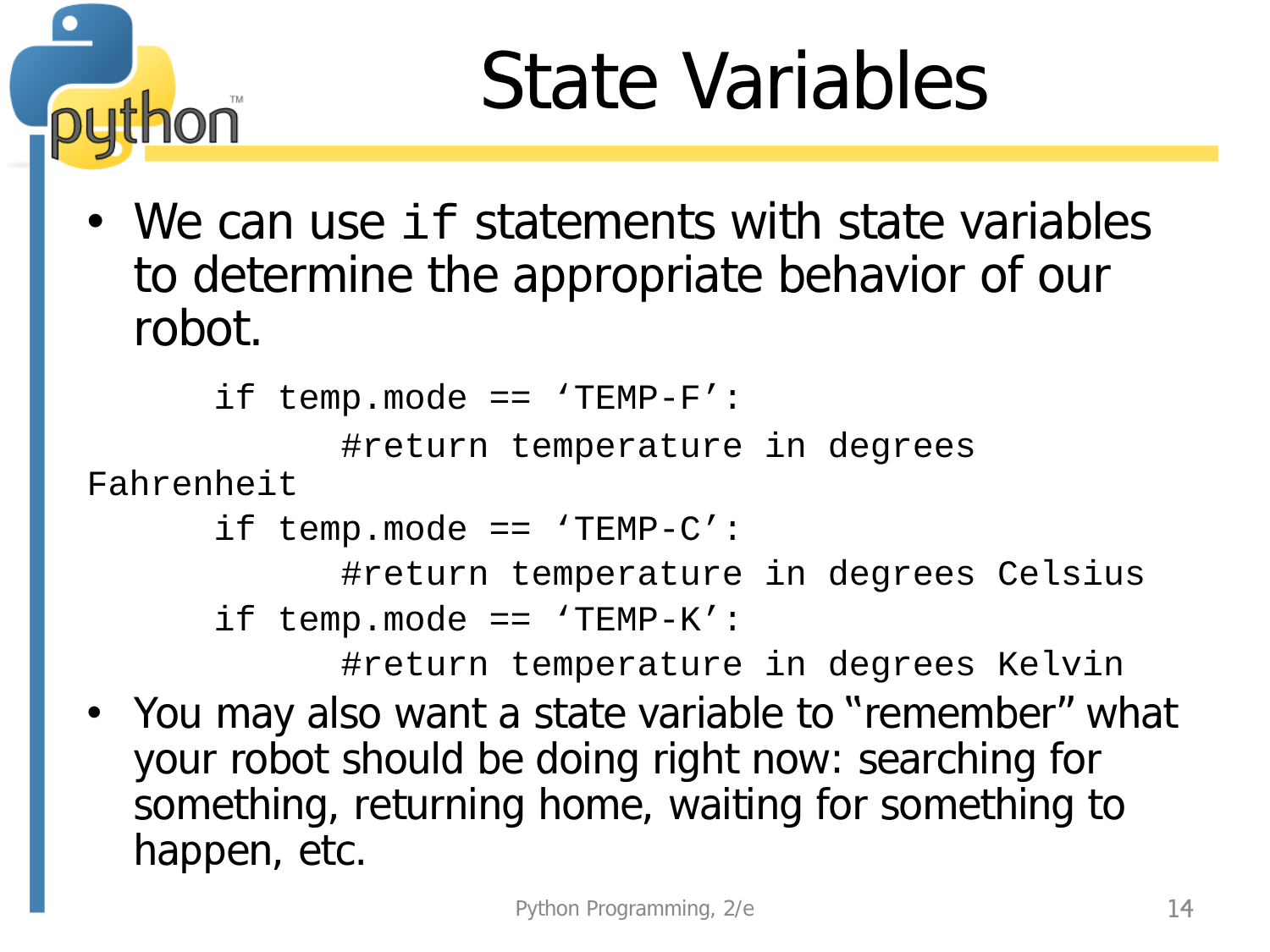

# State Variables
We can use if statements with state variables to determine the appropriate behavior of our robot.
	if temp.mode == ‘TEMP-F’:
		#return temperature in degrees Fahrenheit
	if temp.mode == ‘TEMP-C’:
		#return temperature in degrees Celsius
	if temp.mode == ‘TEMP-K’:
		#return temperature in degrees Kelvin
You may also want a state variable to “remember” what your robot should be doing right now: searching for something, returning home, waiting for something to happen, etc.
Python Programming, 2/e
14